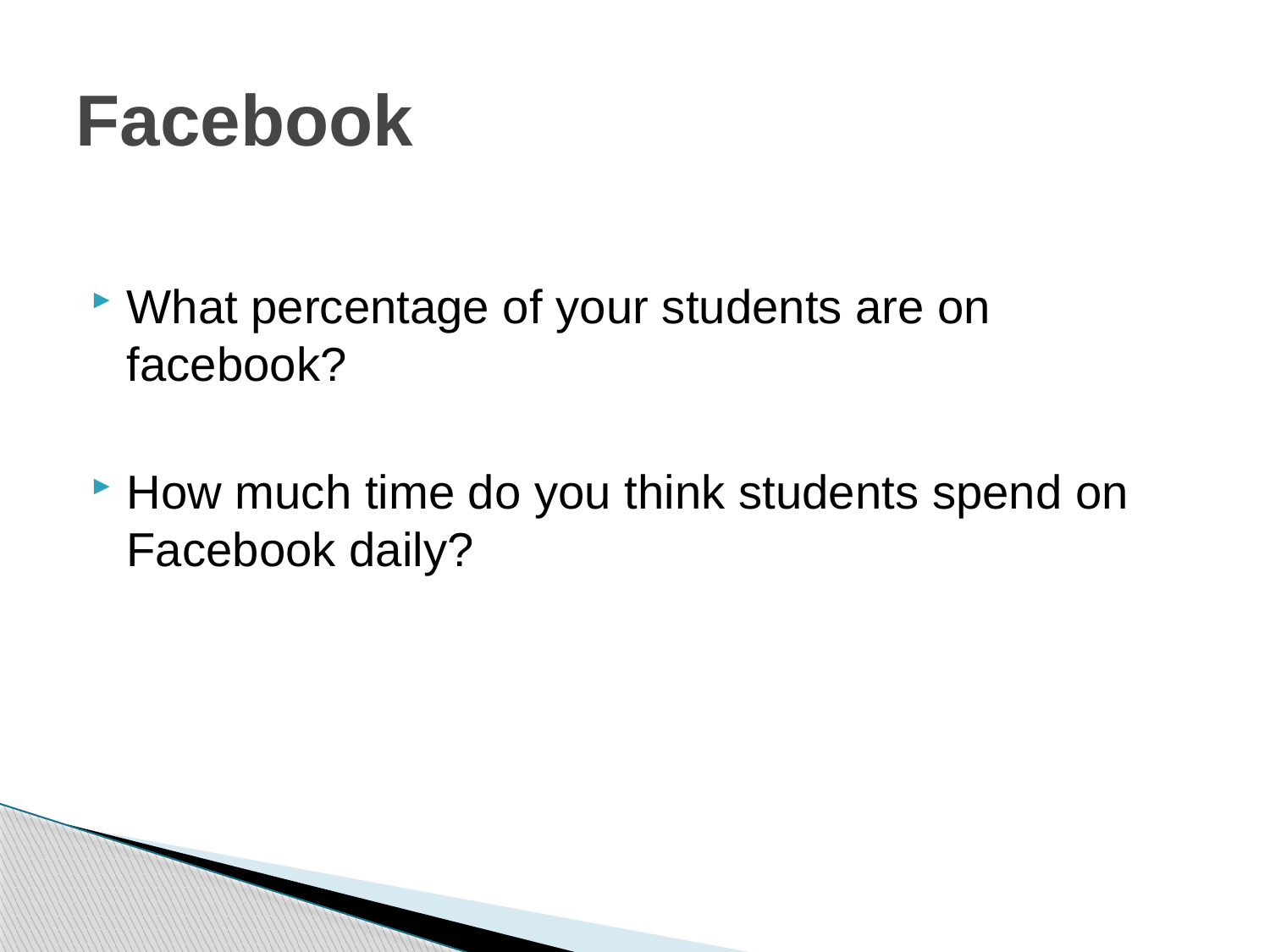

# Facebook

What percentage of your students are on facebook?

How much time do you think students spend on Facebook daily?